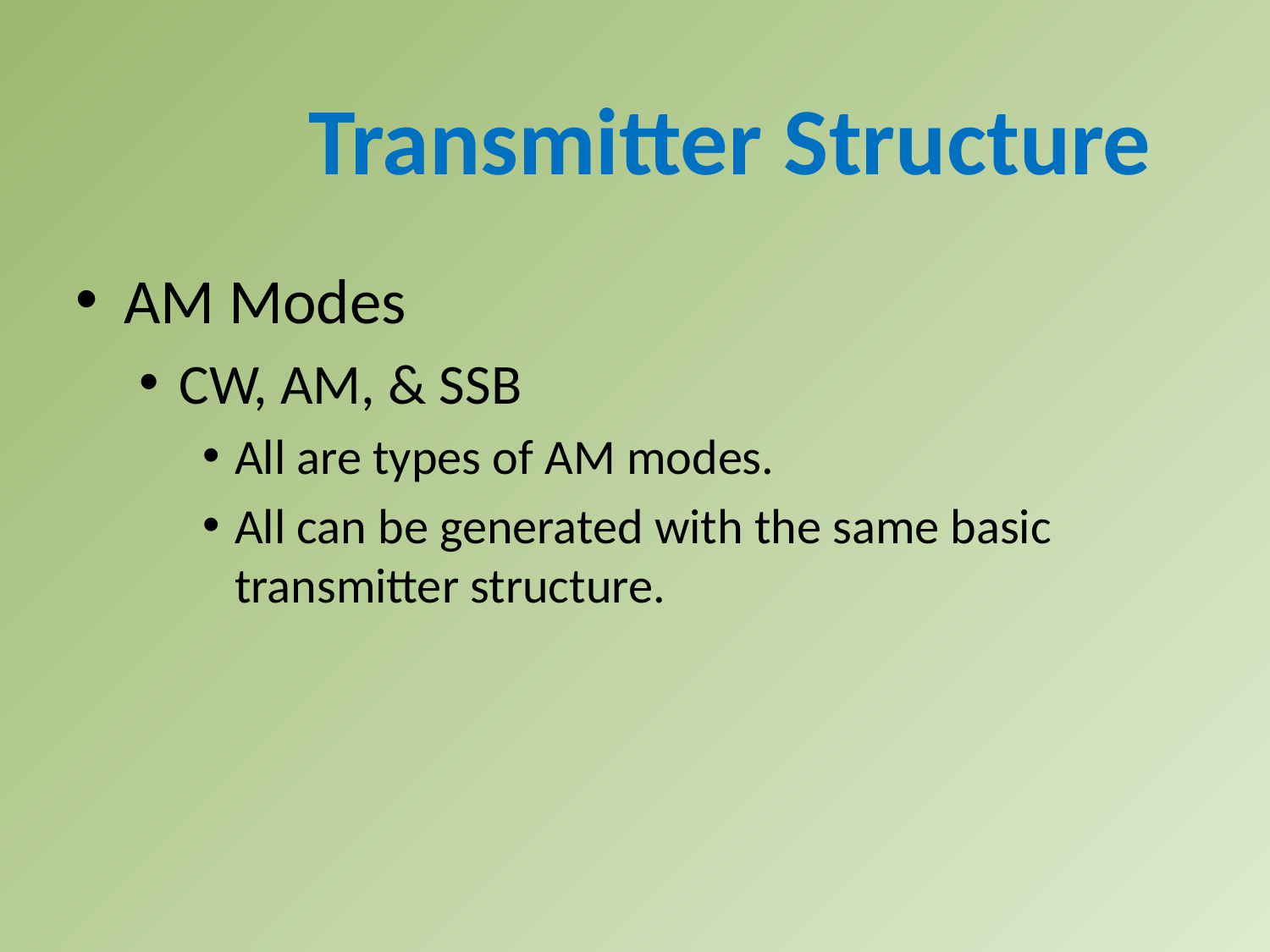

Transmitter Structure
AM Modes
CW, AM, & SSB
All are types of AM modes.
All can be generated with the same basic transmitter structure.